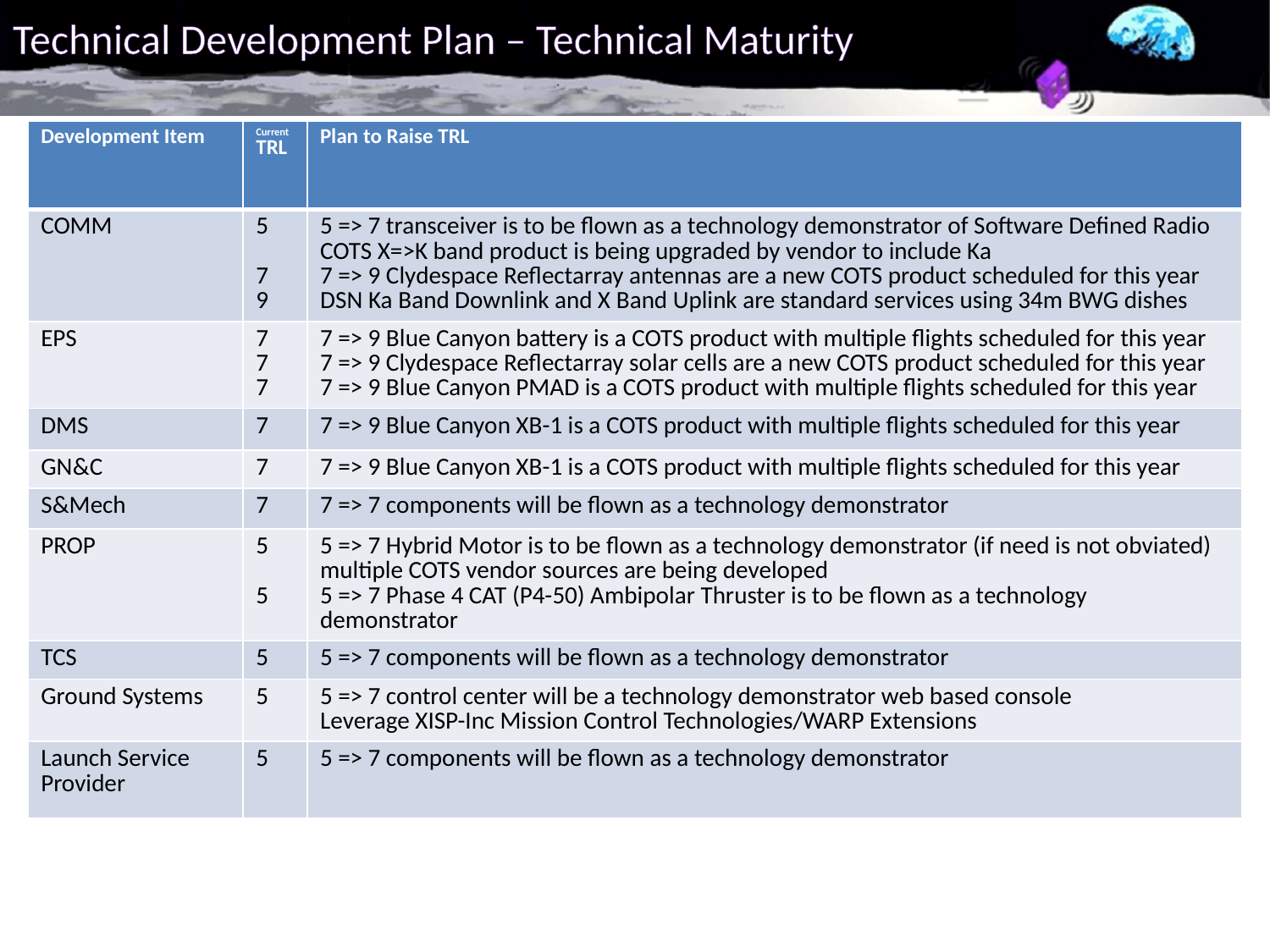

# Technical Development Plan – Technical Maturity
| Development Item | Current TRL | Plan to Raise TRL |
| --- | --- | --- |
| COMM | 5 7 9 | 5 => 7 transceiver is to be flown as a technology demonstrator of Software Defined Radio COTS X=>K band product is being upgraded by vendor to include Ka 7 => 9 Clydespace Reflectarray antennas are a new COTS product scheduled for this year DSN Ka Band Downlink and X Band Uplink are standard services using 34m BWG dishes |
| EPS | 7 7 7 | 7 => 9 Blue Canyon battery is a COTS product with multiple flights scheduled for this year 7 => 9 Clydespace Reflectarray solar cells are a new COTS product scheduled for this year 7 => 9 Blue Canyon PMAD is a COTS product with multiple flights scheduled for this year |
| DMS | 7 | 7 => 9 Blue Canyon XB-1 is a COTS product with multiple flights scheduled for this year |
| GN&C | 7 | 7 => 9 Blue Canyon XB-1 is a COTS product with multiple flights scheduled for this year |
| S&Mech | 7 | 7 => 7 components will be flown as a technology demonstrator |
| PROP | 5 5 | 5 => 7 Hybrid Motor is to be flown as a technology demonstrator (if need is not obviated) multiple COTS vendor sources are being developed 5 => 7 Phase 4 CAT (P4-50) Ambipolar Thruster is to be flown as a technology demonstrator |
| TCS | 5 | 5 => 7 components will be flown as a technology demonstrator |
| Ground Systems | 5 | 5 => 7 control center will be a technology demonstrator web based console Leverage XISP-Inc Mission Control Technologies/WARP Extensions |
| Launch Service Provider | 5 | 5 => 7 components will be flown as a technology demonstrator |